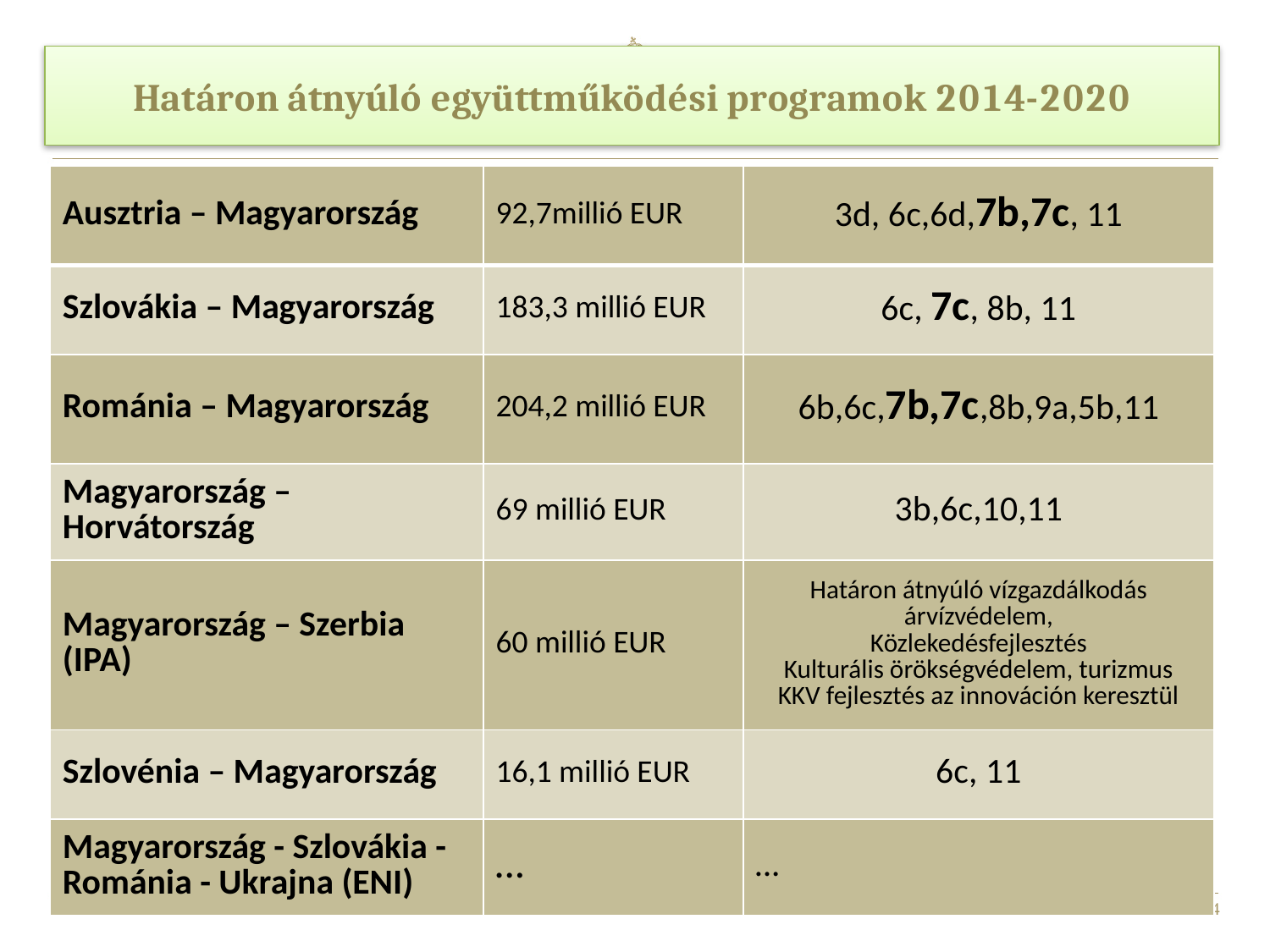

Határon átnyúló együttműködési programok 2014-2020
| Ausztria – Magyarország | 92,7millió EUR | 3d, 6c,6d,7b,7c, 11 |
| --- | --- | --- |
| Szlovákia – Magyarország | 183,3 millió EUR | 6c, 7c, 8b, 11 |
| Románia – Magyarország | 204,2 millió EUR | 6b,6c,7b,7c,8b,9a,5b,11 |
| Magyarország – Horvátország | 69 millió EUR | 3b,6c,10,11 |
| Magyarország – Szerbia (IPA) | 60 millió EUR | Határon átnyúló vízgazdálkodás árvízvédelem, Közlekedésfejlesztés Kulturális örökségvédelem, turizmus KKV fejlesztés az innováción keresztül |
| Szlovénia – Magyarország | 16,1 millió EUR | 6c, 11 |
| Magyarország - Szlovákia - Románia - Ukrajna (ENI) | … | … |